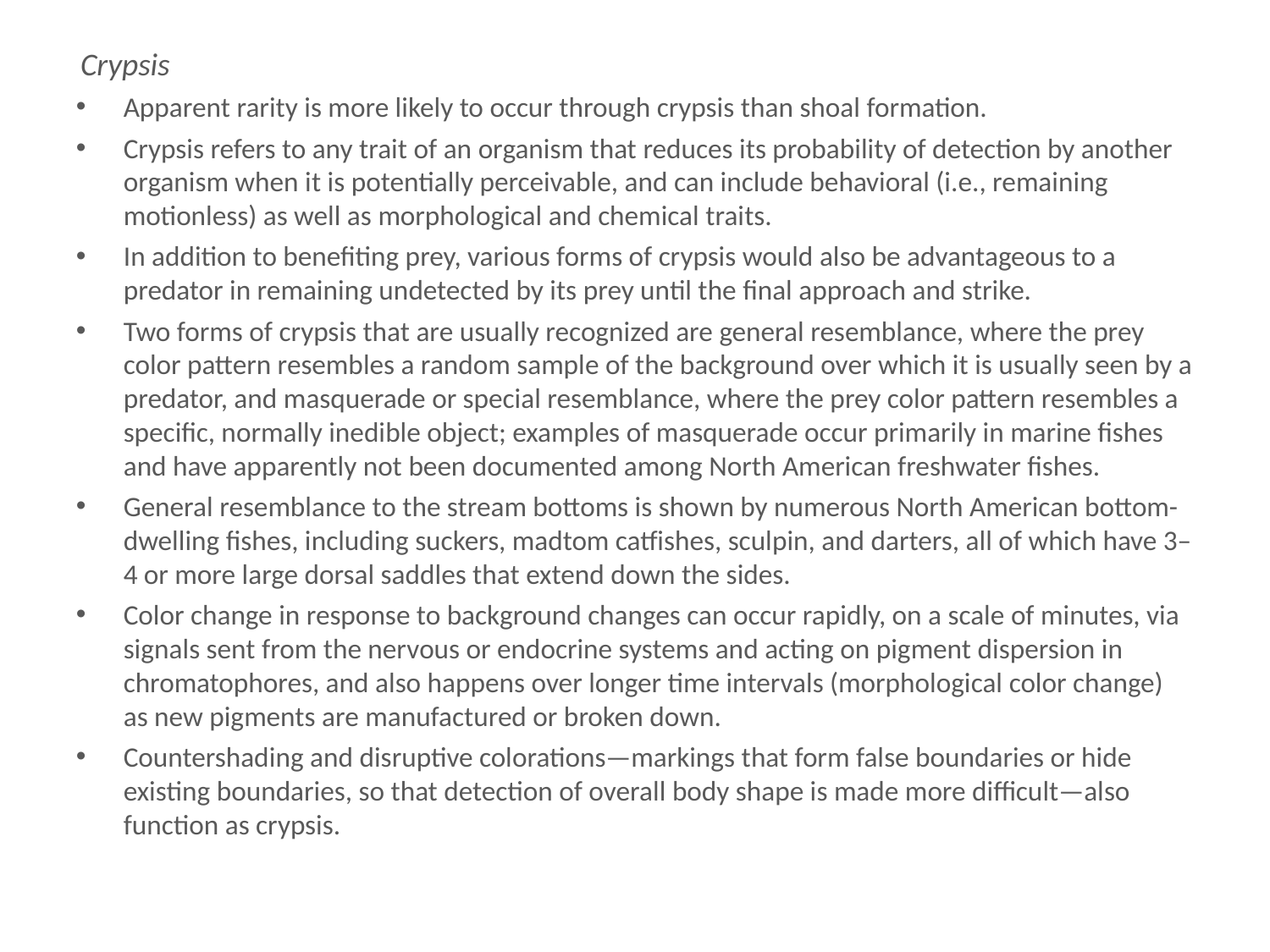

# Crypsis
Crypsis
Apparent rarity is more likely to occur through crypsis than shoal formation.
Crypsis refers to any trait of an organism that reduces its probability of detection by another organism when it is potentially perceivable, and can include behavioral (i.e., remaining motionless) as well as morphological and chemical traits.
In addition to benefiting prey, various forms of crypsis would also be advantageous to a predator in remaining undetected by its prey until the final approach and strike.
Two forms of crypsis that are usually recognized are general resemblance, where the prey color pattern resembles a random sample of the background over which it is usually seen by a predator, and masquerade or special resemblance, where the prey color pattern resembles a specific, normally inedible object; examples of masquerade occur primarily in marine fishes and have apparently not been documented among North American freshwater fishes.
General resemblance to the stream bottoms is shown by numerous North American bottom-dwelling fishes, including suckers, madtom catfishes, sculpin, and darters, all of which have 3–4 or more large dorsal saddles that extend down the sides.
Color change in response to background changes can occur rapidly, on a scale of minutes, via signals sent from the nervous or endocrine systems and acting on pigment dispersion in chromatophores, and also happens over longer time intervals (morphological color change) as new pigments are manufactured or broken down.
Countershading and disruptive colorations—markings that form false boundaries or hide existing boundaries, so that detection of overall body shape is made more difficult—also function as crypsis.